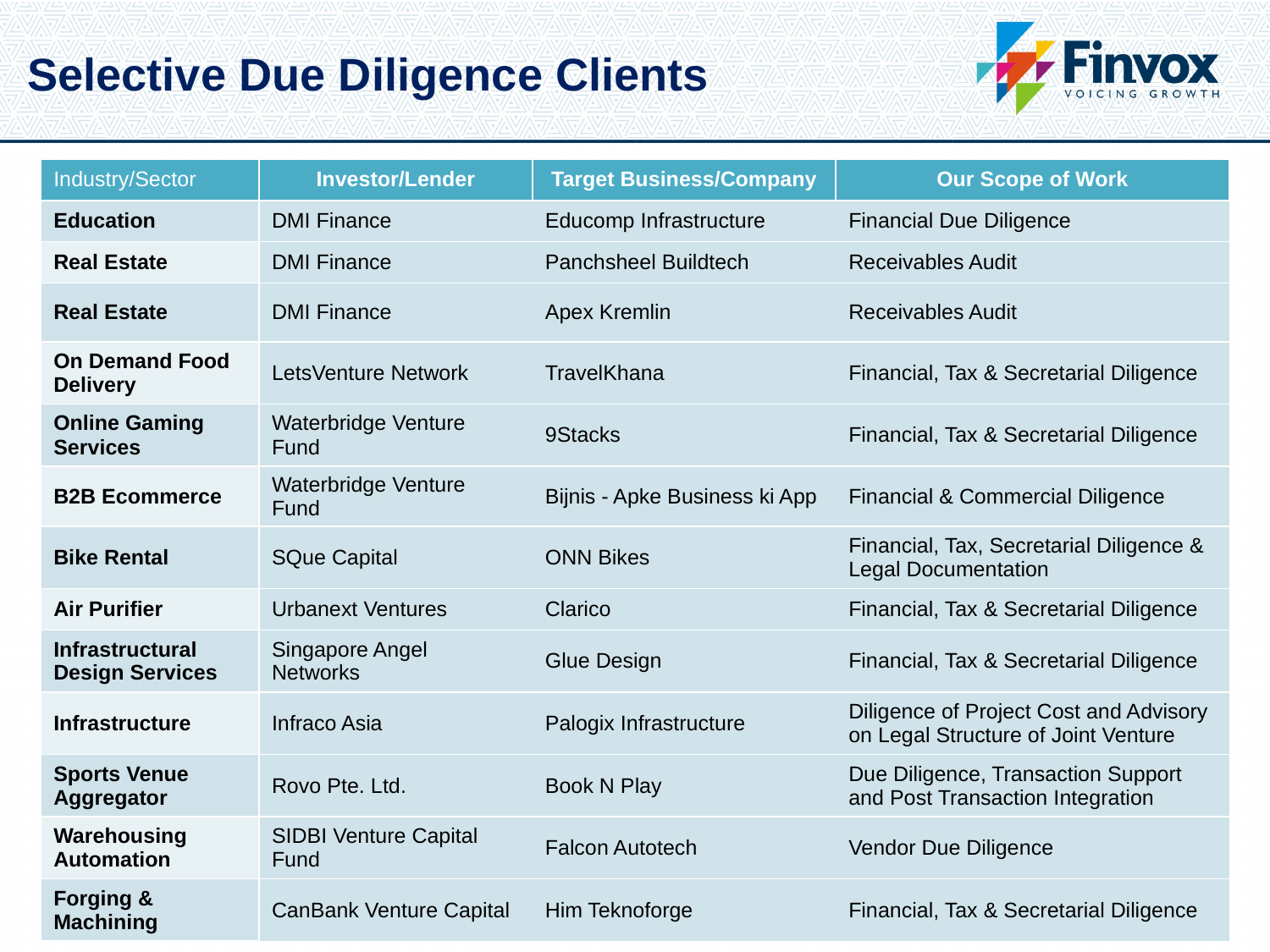

# Selective Due Diligence Clients
| Industry/Sector | Investor/Lender | Target Business/Company | Our Scope of Work |
| --- | --- | --- | --- |
| Education | DMI Finance | Educomp Infrastructure | Financial Due Diligence |
| Real Estate | DMI Finance | Panchsheel Buildtech | Receivables Audit |
| Real Estate | DMI Finance | Apex Kremlin | Receivables Audit |
| On Demand Food Delivery | LetsVenture Network | TravelKhana | Financial, Tax & Secretarial Diligence |
| Online Gaming Services | Waterbridge Venture Fund | 9Stacks | Financial, Tax & Secretarial Diligence |
| B2B Ecommerce | Waterbridge Venture Fund | Bijnis - Apke Business ki App | Financial & Commercial Diligence |
| Bike Rental | SQue Capital | ONN Bikes | Financial, Tax, Secretarial Diligence & Legal Documentation |
| Air Purifier | Urbanext Ventures | Clarico | Financial, Tax & Secretarial Diligence |
| Infrastructural Design Services | Singapore Angel Networks | Glue Design | Financial, Tax & Secretarial Diligence |
| Infrastructure | Infraco Asia | Palogix Infrastructure | Diligence of Project Cost and Advisory on Legal Structure of Joint Venture |
| Sports Venue Aggregator | Rovo Pte. Ltd. | Book N Play | Due Diligence, Transaction Support and Post Transaction Integration |
| Warehousing Automation | SIDBI Venture Capital Fund | Falcon Autotech | Vendor Due Diligence |
| Forging & Machining | CanBank Venture Capital | Him Teknoforge | Financial, Tax & Secretarial Diligence |
17